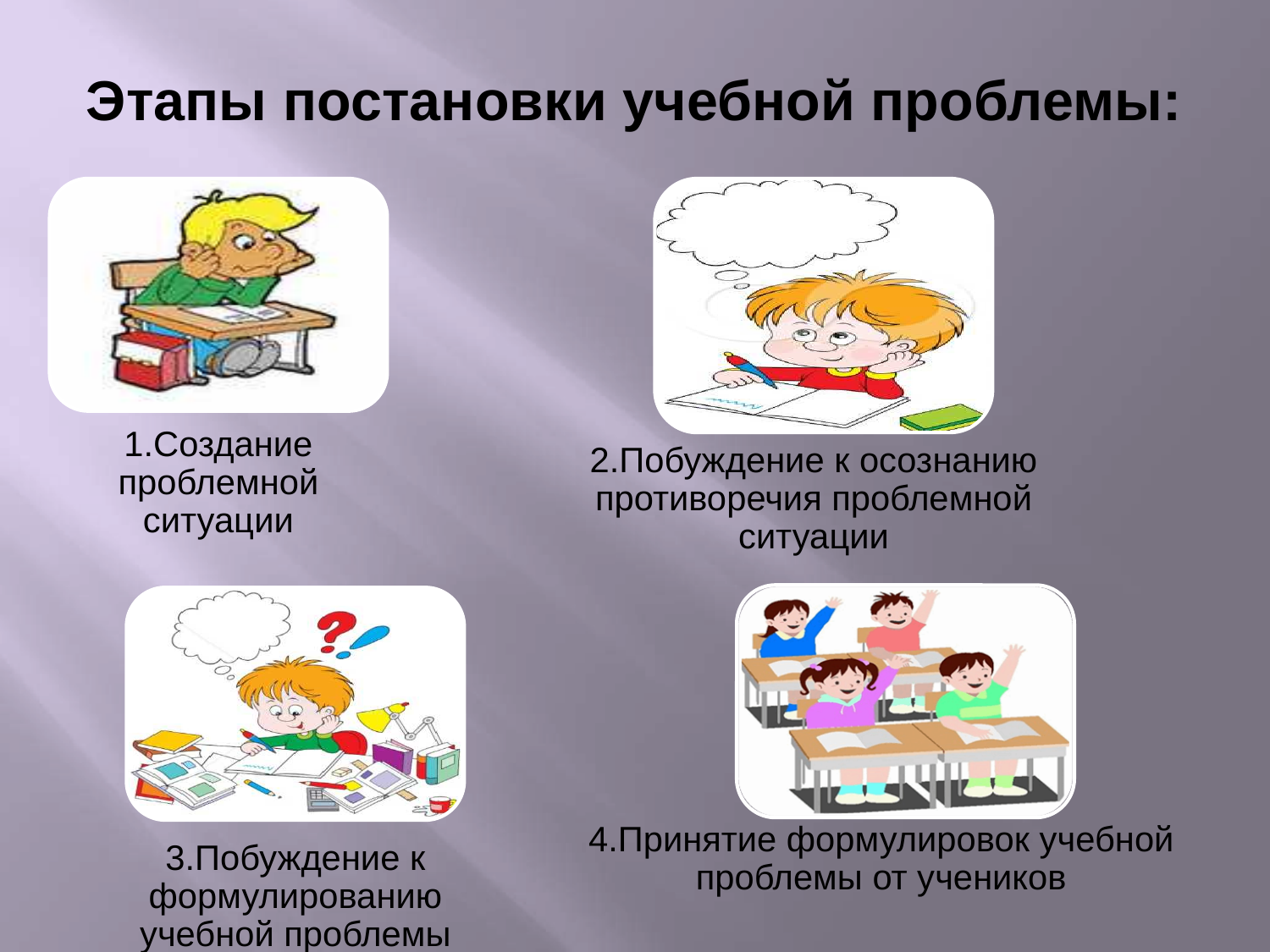

# Этапы постановки учебной проблемы:

1.Создание проблемной ситуации

2.Побуждение к осознанию противоречия проблемной ситуации

3.Побуждение к формулированию учебной проблемы

4.Принятие формулировок учебной проблемы от учеников